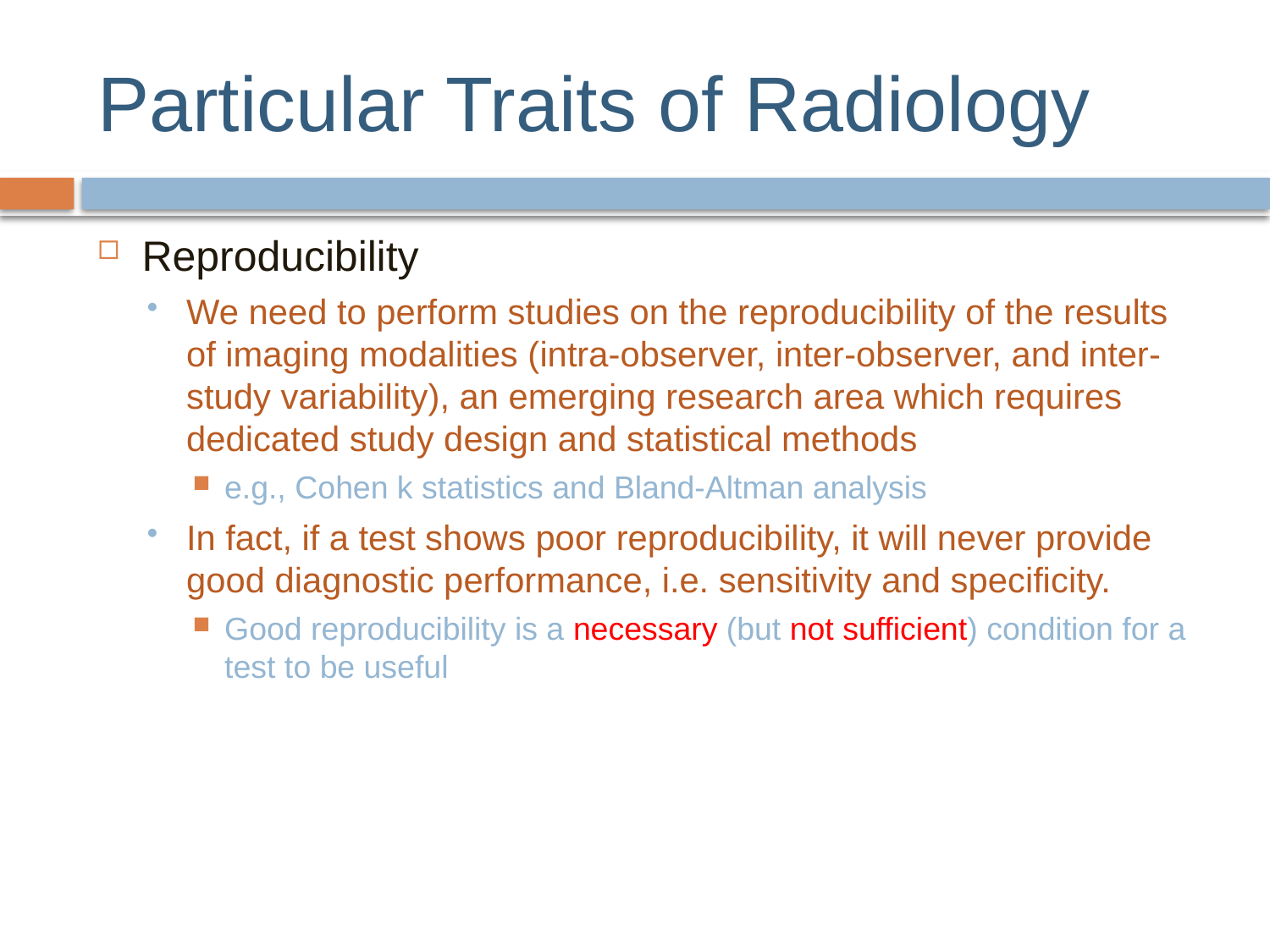

# Particular Traits of Radiology
Reproducibility
We need to perform studies on the reproducibility of the results of imaging modalities (intra-observer, inter-observer, and inter-study variability), an emerging research area which requires dedicated study design and statistical methods
e.g., Cohen k statistics and Bland-Altman analysis
In fact, if a test shows poor reproducibility, it will never provide good diagnostic performance, i.e. sensitivity and specificity.
Good reproducibility is a necessary (but not sufficient) condition for a test to be useful